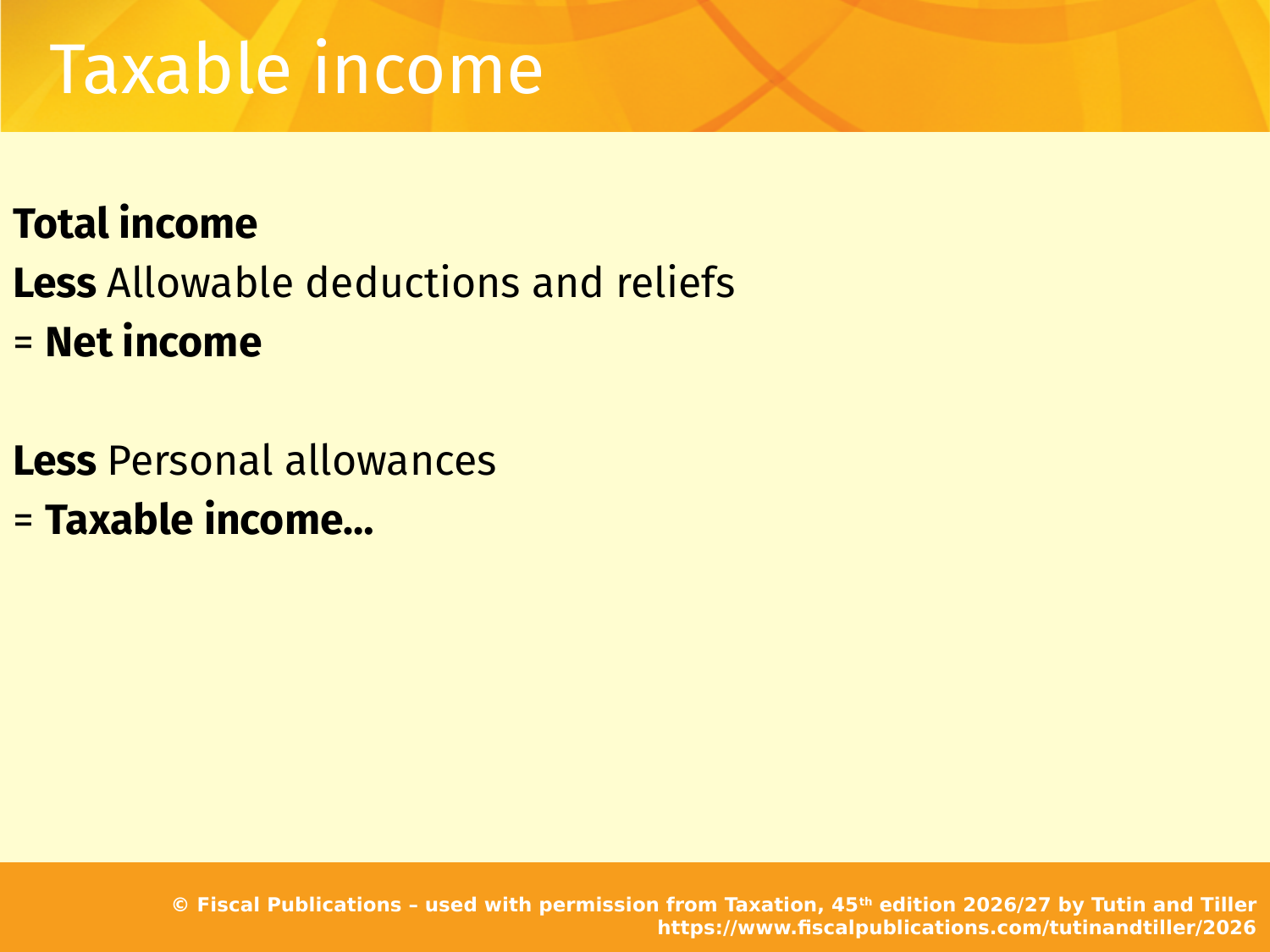

# Taxable income

Total income
Less Allowable deductions and reliefs
= Net income

Less Personal allowances
= Taxable income…